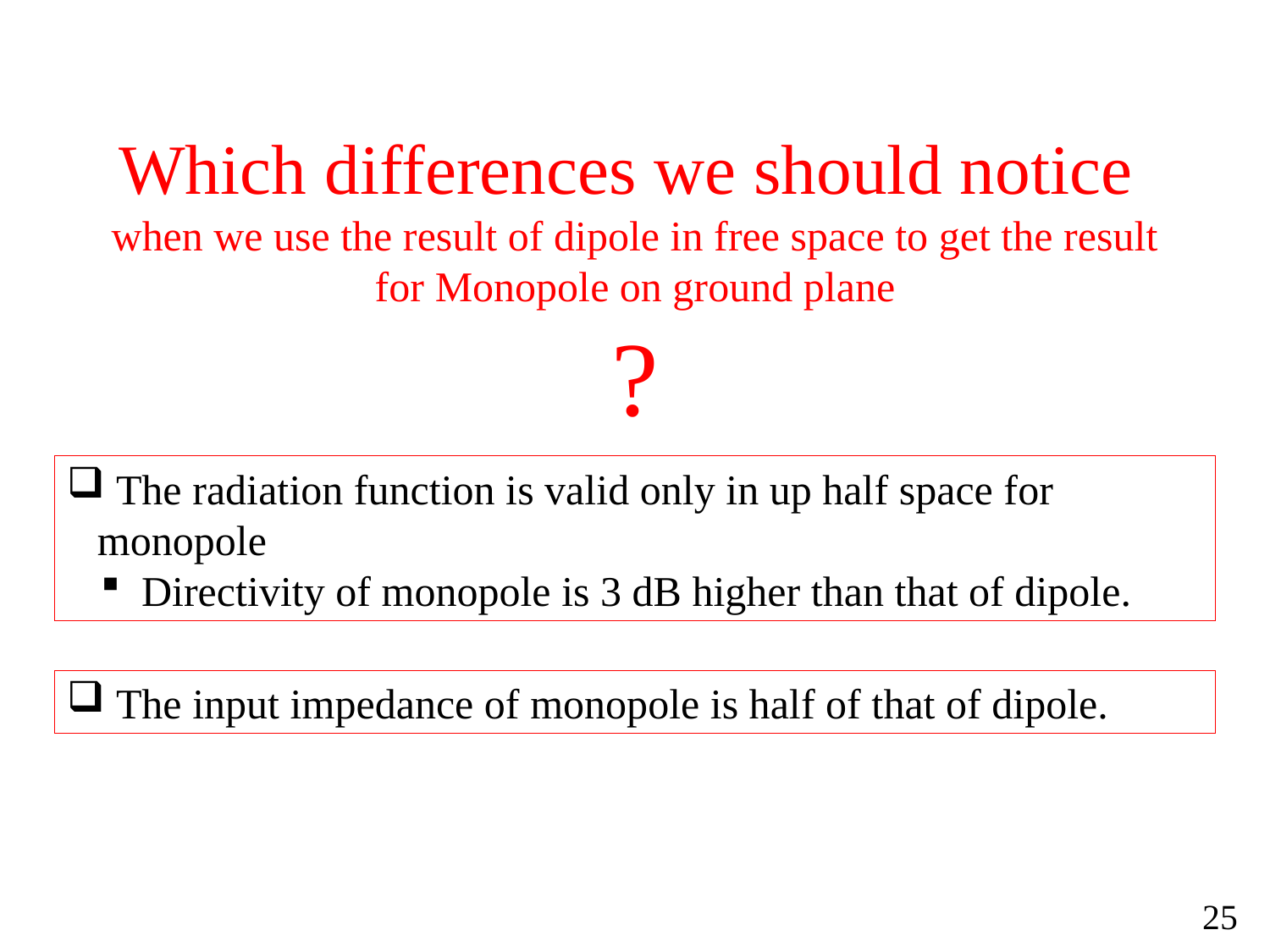

# Which differences we should notice when we use the result of dipole in free space to get the result for Monopole on ground plane ?
 The radiation function is valid only in up half space for monopole
 Directivity of monopole is 3 dB higher than that of dipole.
 The input impedance of monopole is half of that of dipole.